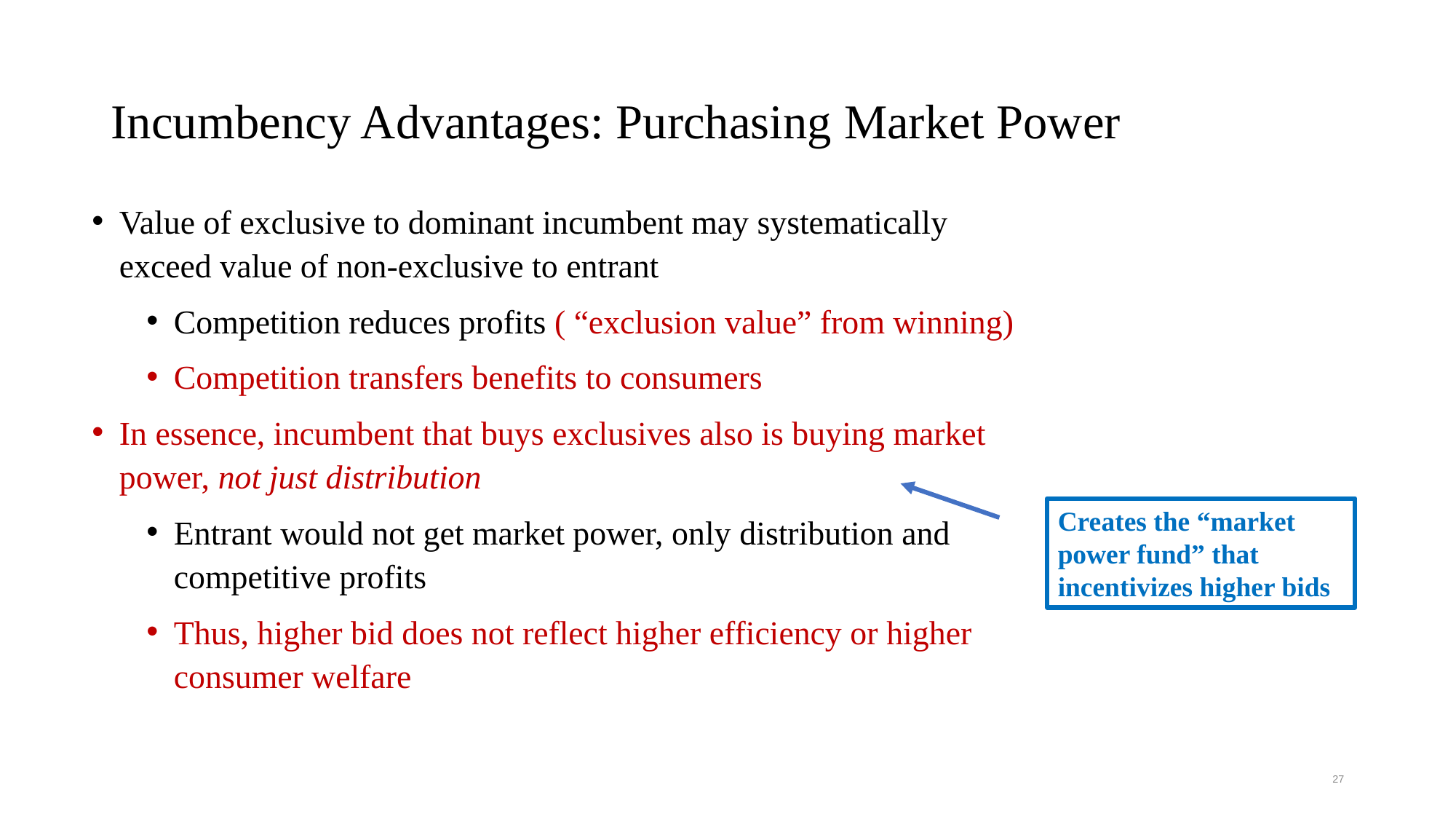

# Incumbency Advantages: Purchasing Market Power
Value of exclusive to dominant incumbent may systematically exceed value of non-exclusive to entrant
Competition reduces profits ( “exclusion value” from winning)
Competition transfers benefits to consumers
In essence, incumbent that buys exclusives also is buying market power, not just distribution
Entrant would not get market power, only distribution and competitive profits
Thus, higher bid does not reflect higher efficiency or higher consumer welfare

Creates the “market power fund” that
incentivizes higher bids
27